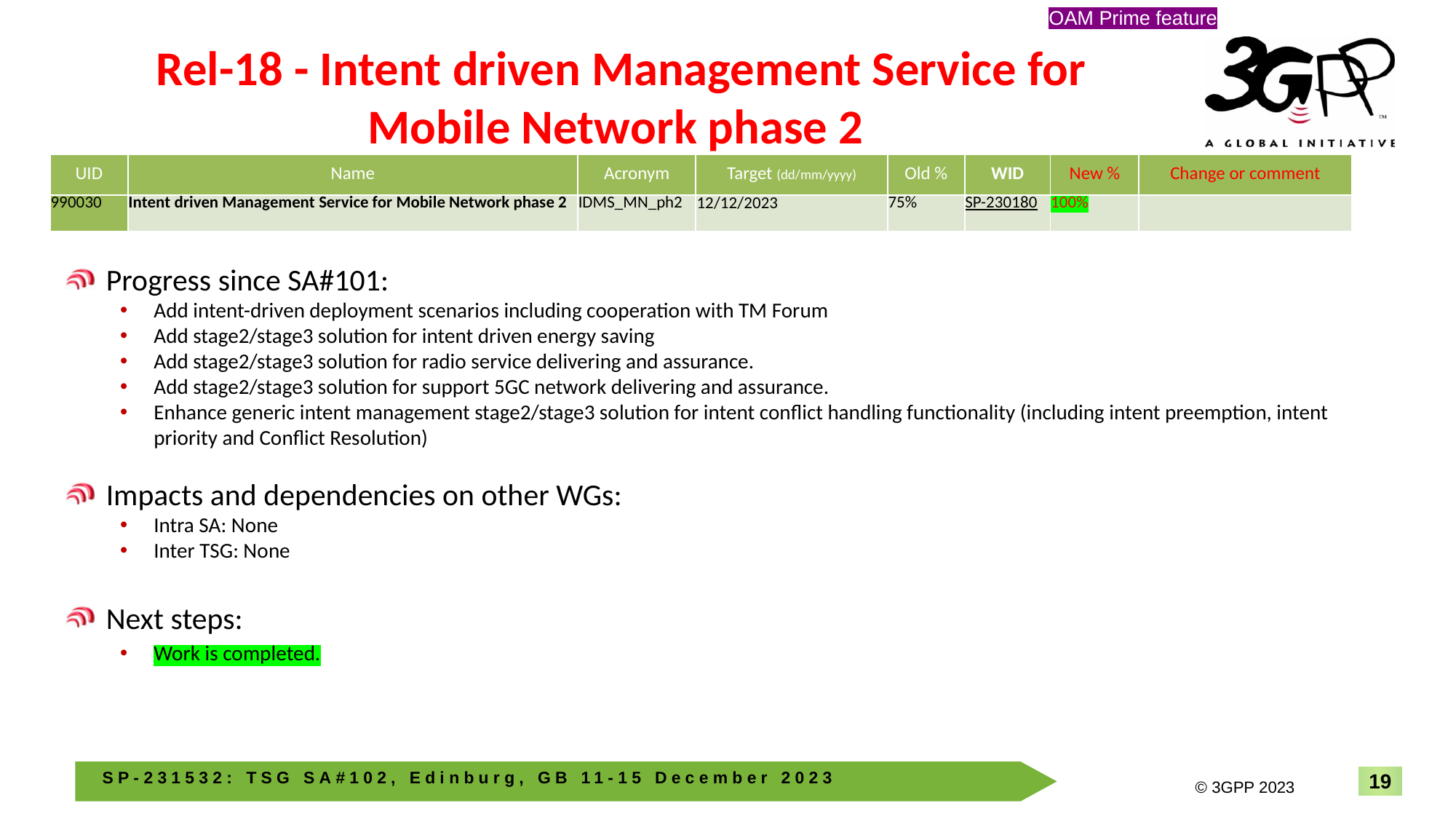

OAM Prime feature
# Rel-18 - Intent driven Management Service for Mobile Network phase 2
| UID | Name | Acronym | Target (dd/mm/yyyy) | Old % | WID | New % | Change or comment |
| --- | --- | --- | --- | --- | --- | --- | --- |
| 990030 | Intent driven Management Service for Mobile Network phase 2 | IDMS\_MN\_ph2 | 12/12/2023 | 75% | SP-230180 | 100% |  |
Progress since SA#101:
Add intent-driven deployment scenarios including cooperation with TM Forum
Add stage2/stage3 solution for intent driven energy saving
Add stage2/stage3 solution for radio service delivering and assurance.
Add stage2/stage3 solution for support 5GC network delivering and assurance.
Enhance generic intent management stage2/stage3 solution for intent conflict handling functionality (including intent preemption, intent priority and Conflict Resolution)

Impacts and dependencies on other WGs:
Intra SA: None
Inter TSG: None

Next steps:
Work is completed.